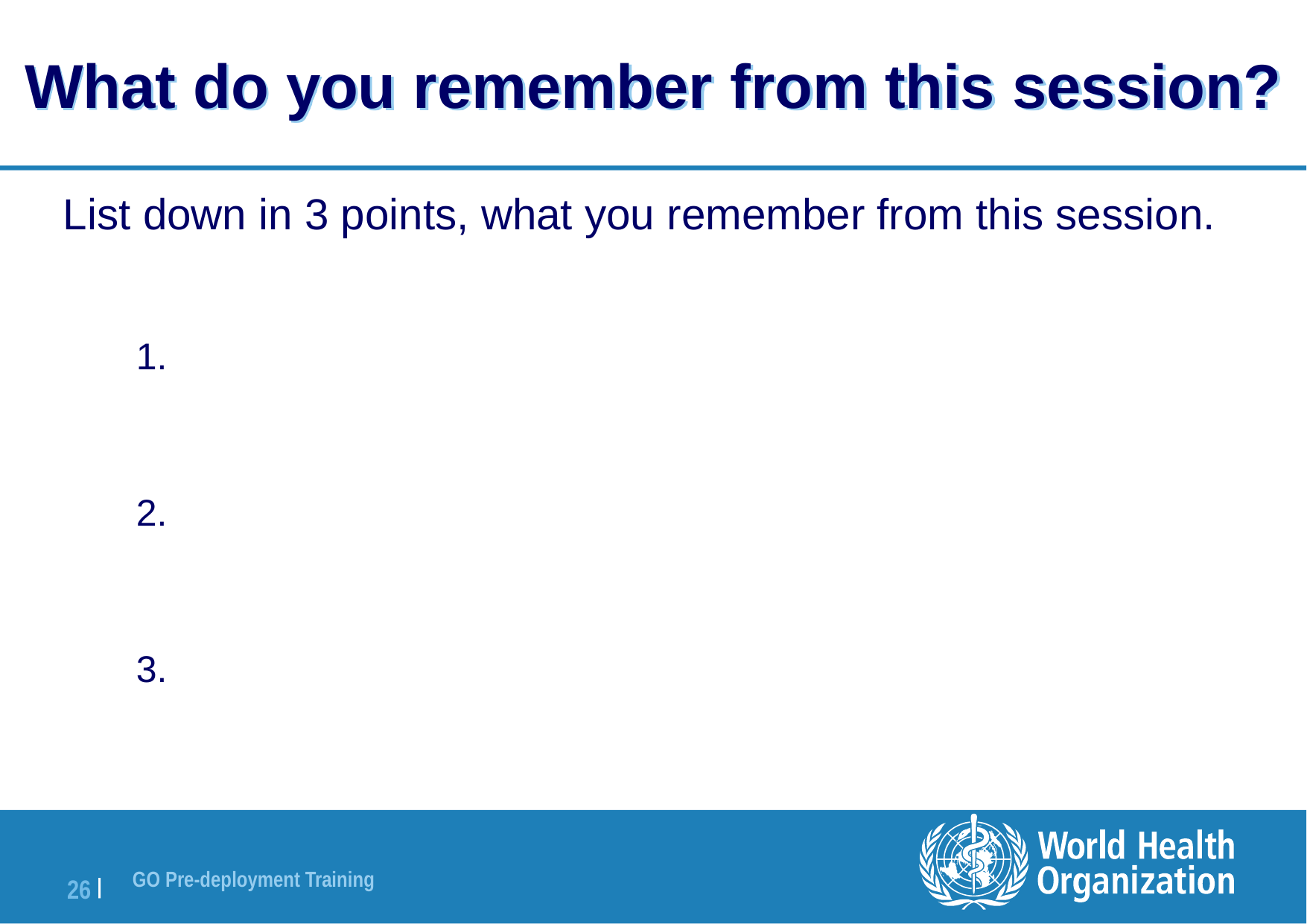

# What do you remember from this session?
List down in 3 points, what you remember from this session.

1.

2.

3.